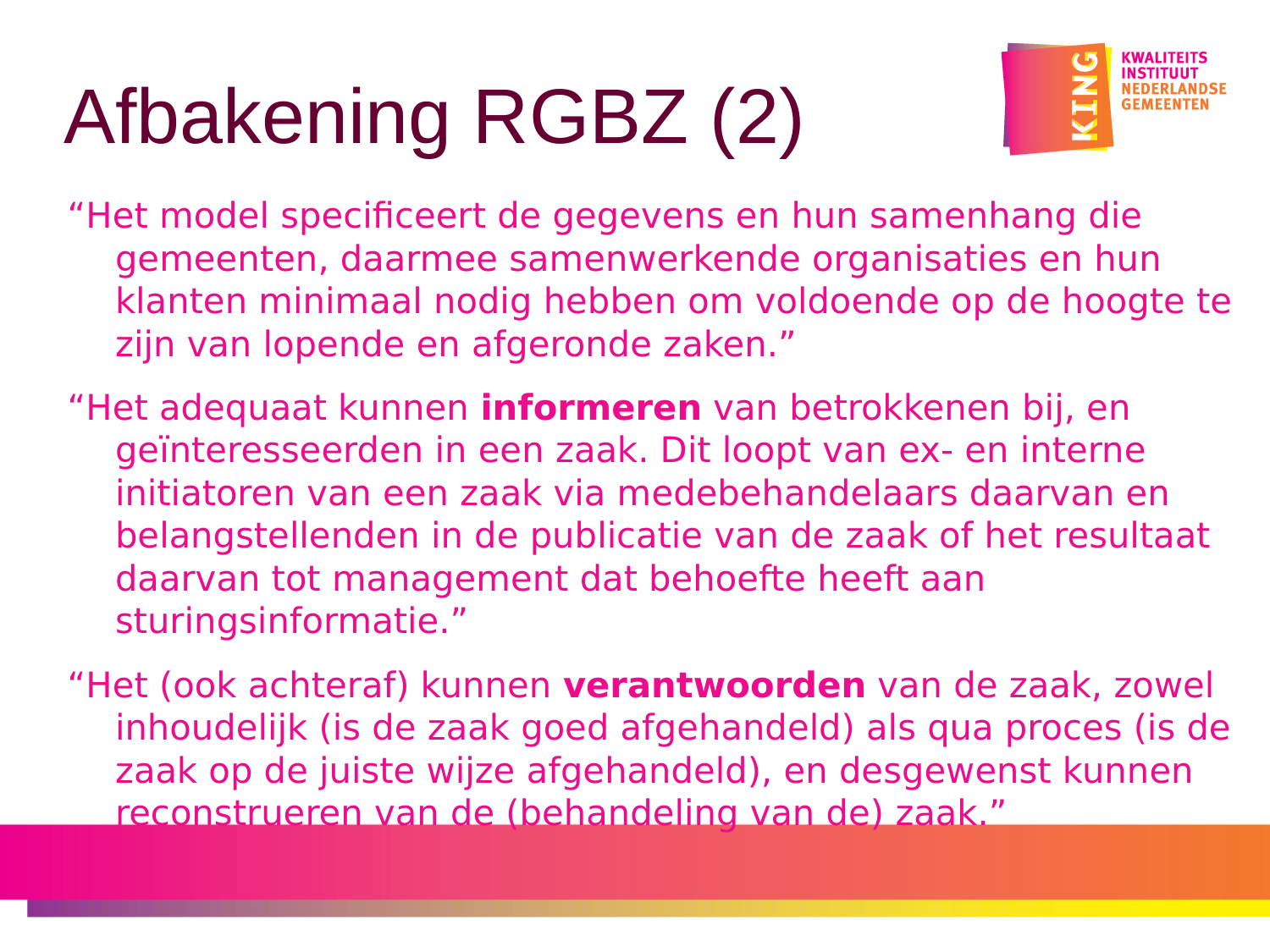

# Afbakening RGBZ (2)
“Het model specificeert de gegevens en hun samenhang die gemeenten, daarmee samenwerkende organisaties en hun klanten minimaal nodig hebben om voldoende op de hoogte te zijn van lopende en afgeronde zaken.”
“Het adequaat kunnen informeren van betrokkenen bij, en geïnteresseerden in een zaak. Dit loopt van ex- en interne initiatoren van een zaak via medebehandelaars daarvan en belangstellenden in de publicatie van de zaak of het resultaat daarvan tot management dat behoefte heeft aan sturingsinformatie.”
“Het (ook achteraf) kunnen verantwoorden van de zaak, zowel inhoudelijk (is de zaak goed afgehandeld) als qua proces (is de zaak op de juiste wijze afgehandeld), en desgewenst kunnen reconstrueren van de (behandeling van de) zaak.”